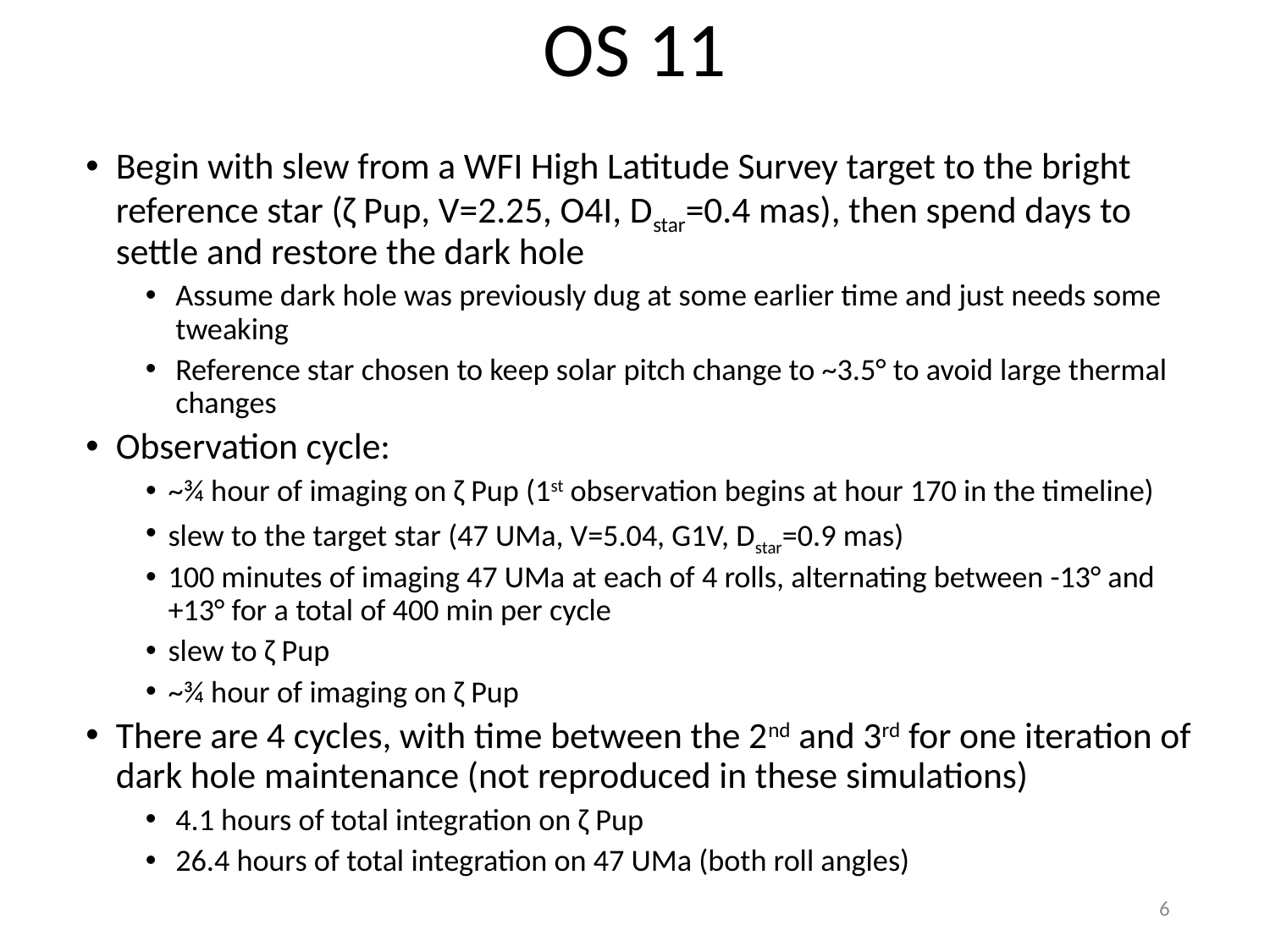

# OS 11
Begin with slew from a WFI High Latitude Survey target to the bright reference star (ζ Pup, V=2.25, O4I, Dstar=0.4 mas), then spend days to settle and restore the dark hole
Assume dark hole was previously dug at some earlier time and just needs some tweaking
Reference star chosen to keep solar pitch change to ~3.5° to avoid large thermal changes
Observation cycle:
~¾ hour of imaging on ζ Pup (1st observation begins at hour 170 in the timeline)
slew to the target star (47 UMa, V=5.04, G1V, Dstar=0.9 mas)
100 minutes of imaging 47 UMa at each of 4 rolls, alternating between -13° and +13° for a total of 400 min per cycle
slew to ζ Pup
~¾ hour of imaging on ζ Pup
There are 4 cycles, with time between the 2nd and 3rd for one iteration of dark hole maintenance (not reproduced in these simulations)
4.1 hours of total integration on ζ Pup
26.4 hours of total integration on 47 UMa (both roll angles)

6